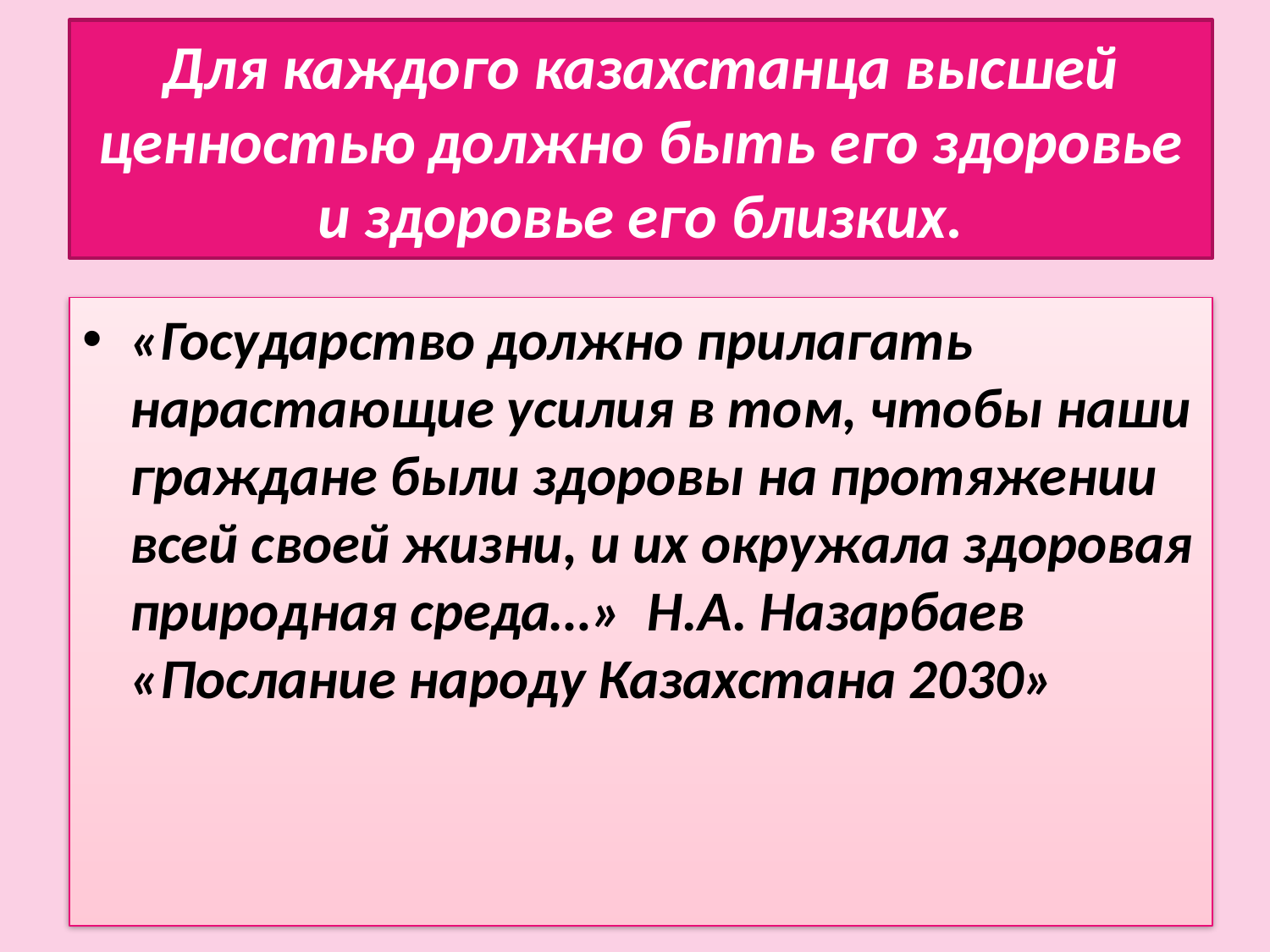

# Для каждого казахстанца высшей ценностью должно быть его здоровье и здоровье его близких.
«Государство должно прилагать нарастающие усилия в том, чтобы наши граждане были здоровы на протяжении всей своей жизни, и их окружала здоровая природная среда…»  Н.А. Назарбаев «Послание народу Казахстана 2030»